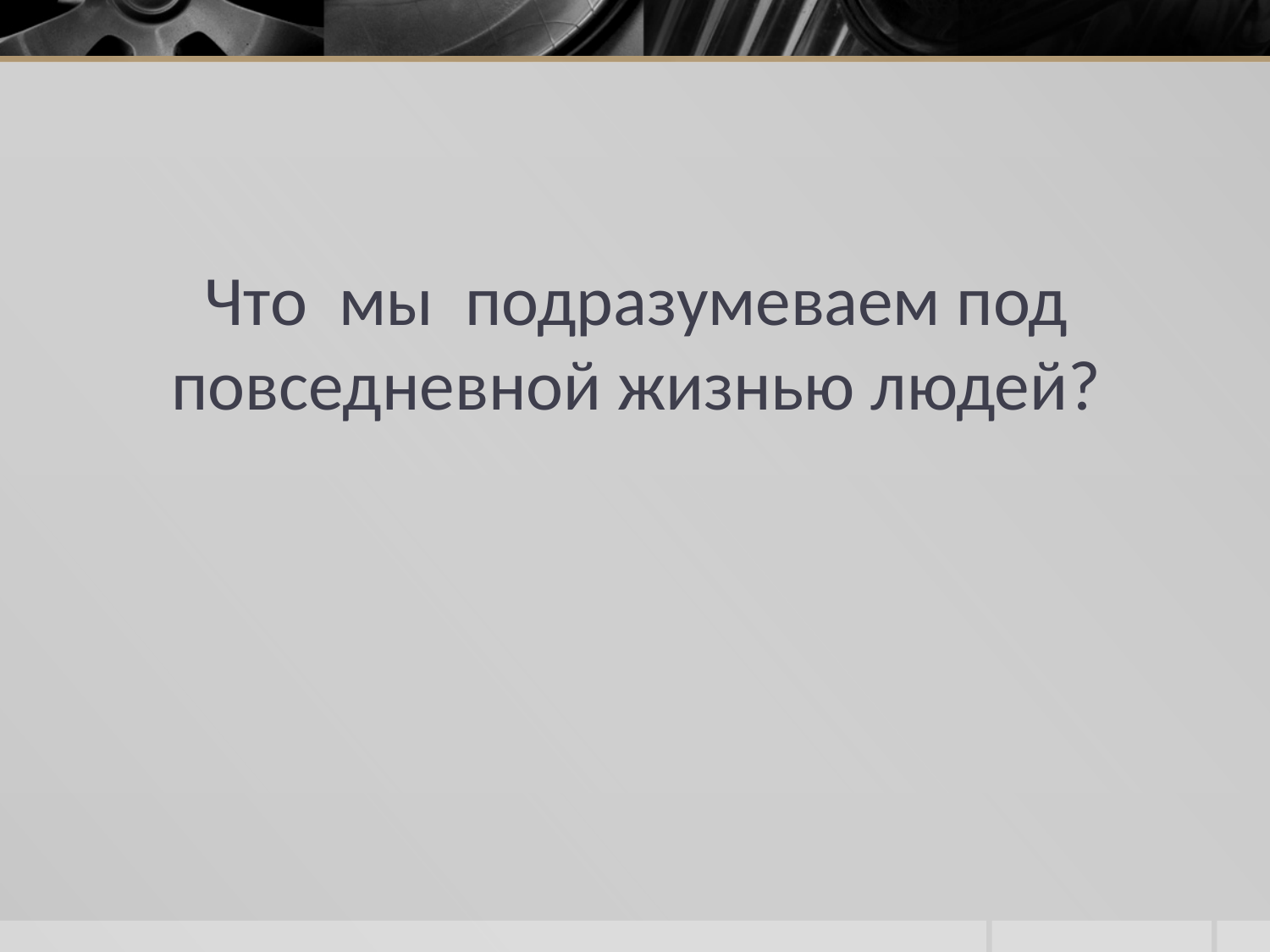

# Что  мы  подразумеваем под повседневной жизнью людей?